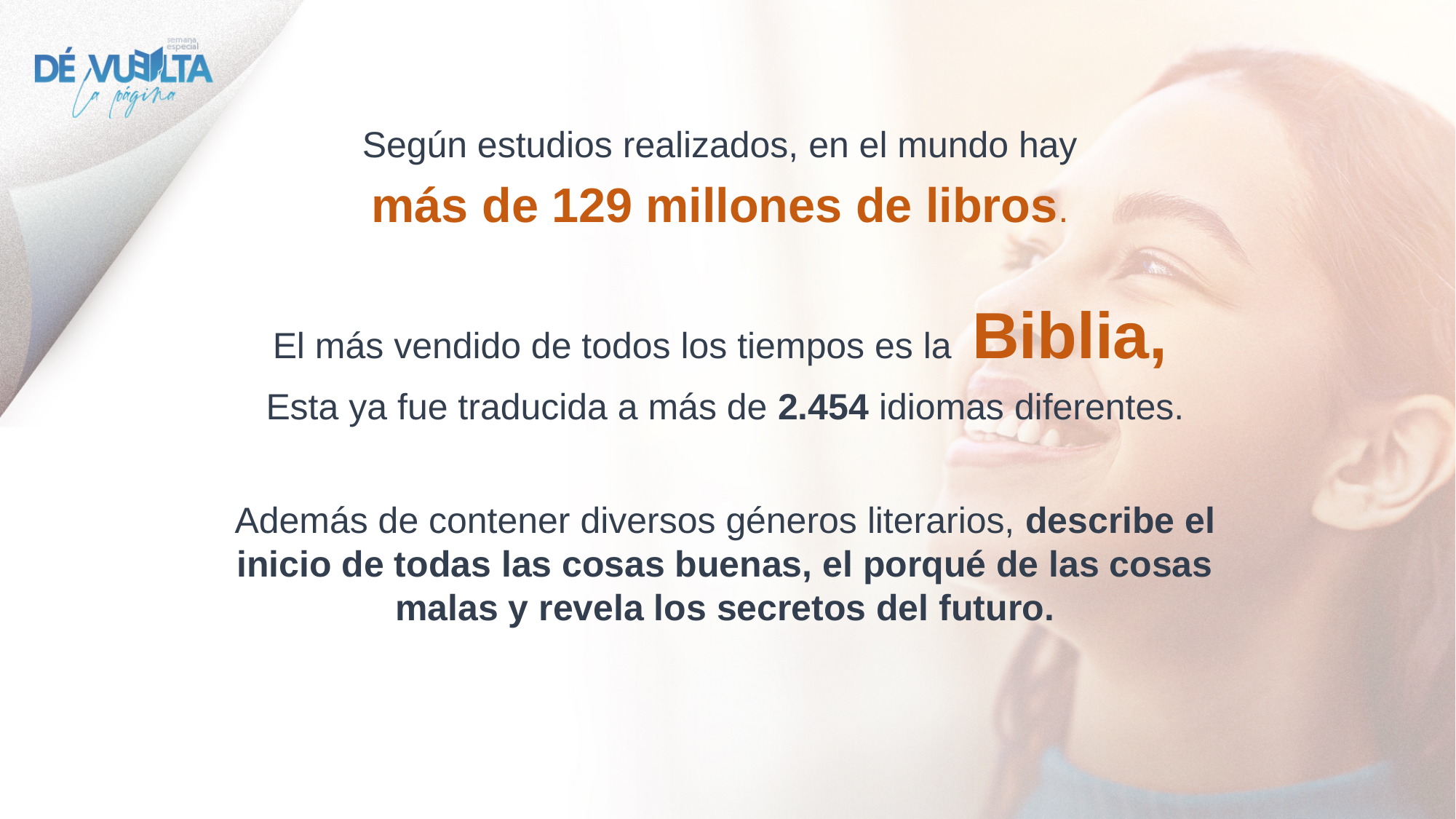

Según estudios realizados, en el mundo hay
más de 129 millones de libros.

El más vendido de todos los tiempos es la  Biblia,
Esta ya fue traducida a más de 2.454 idiomas diferentes.

Además de contener diversos géneros literarios, describe el inicio de todas las cosas buenas, el porqué de las cosas malas y revela los secretos del futuro.